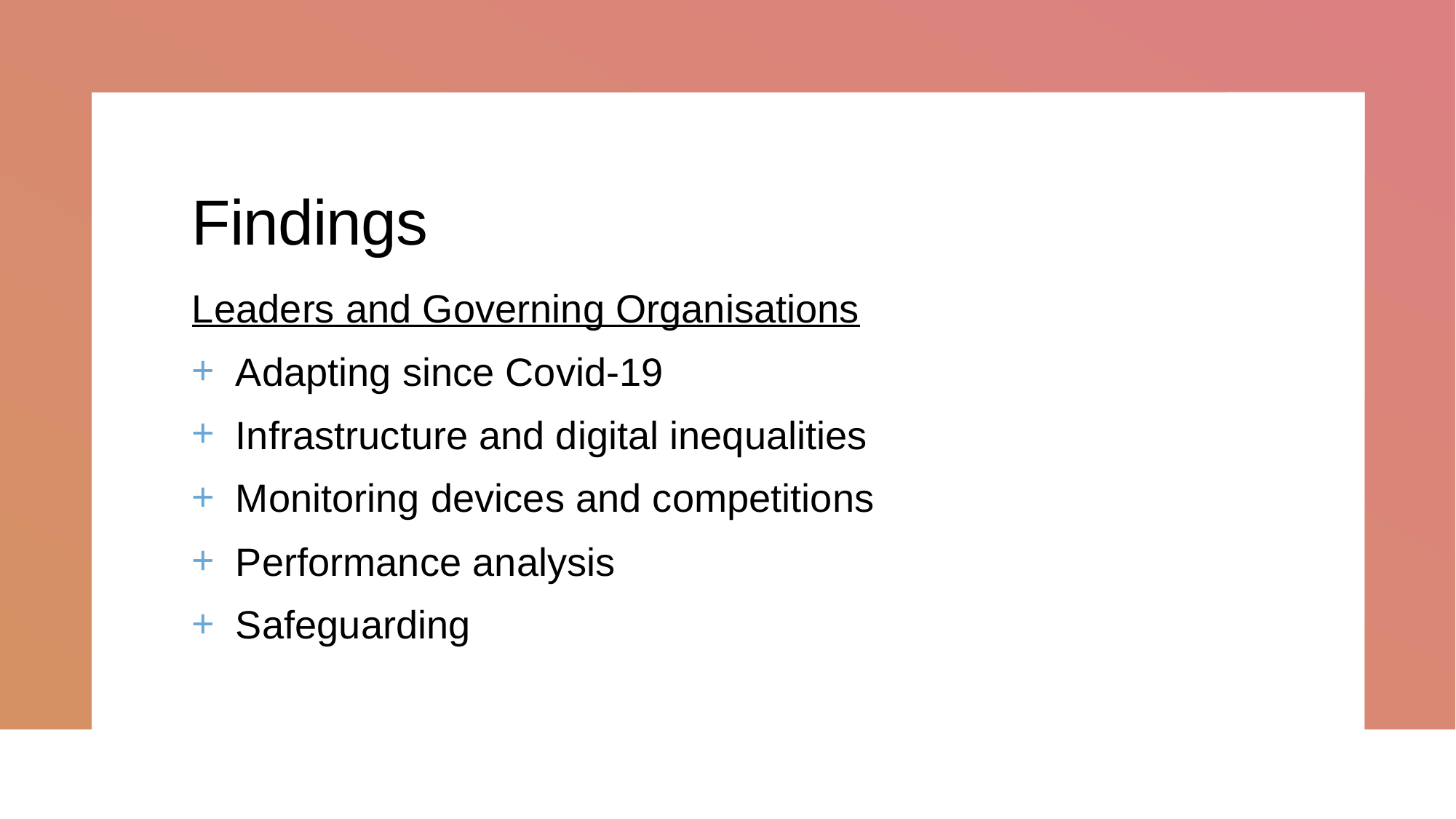

# Findings
Leaders and Governing Organisations
Adapting since Covid-19
Infrastructure and digital inequalities
Monitoring devices and competitions
Performance analysis
Safeguarding